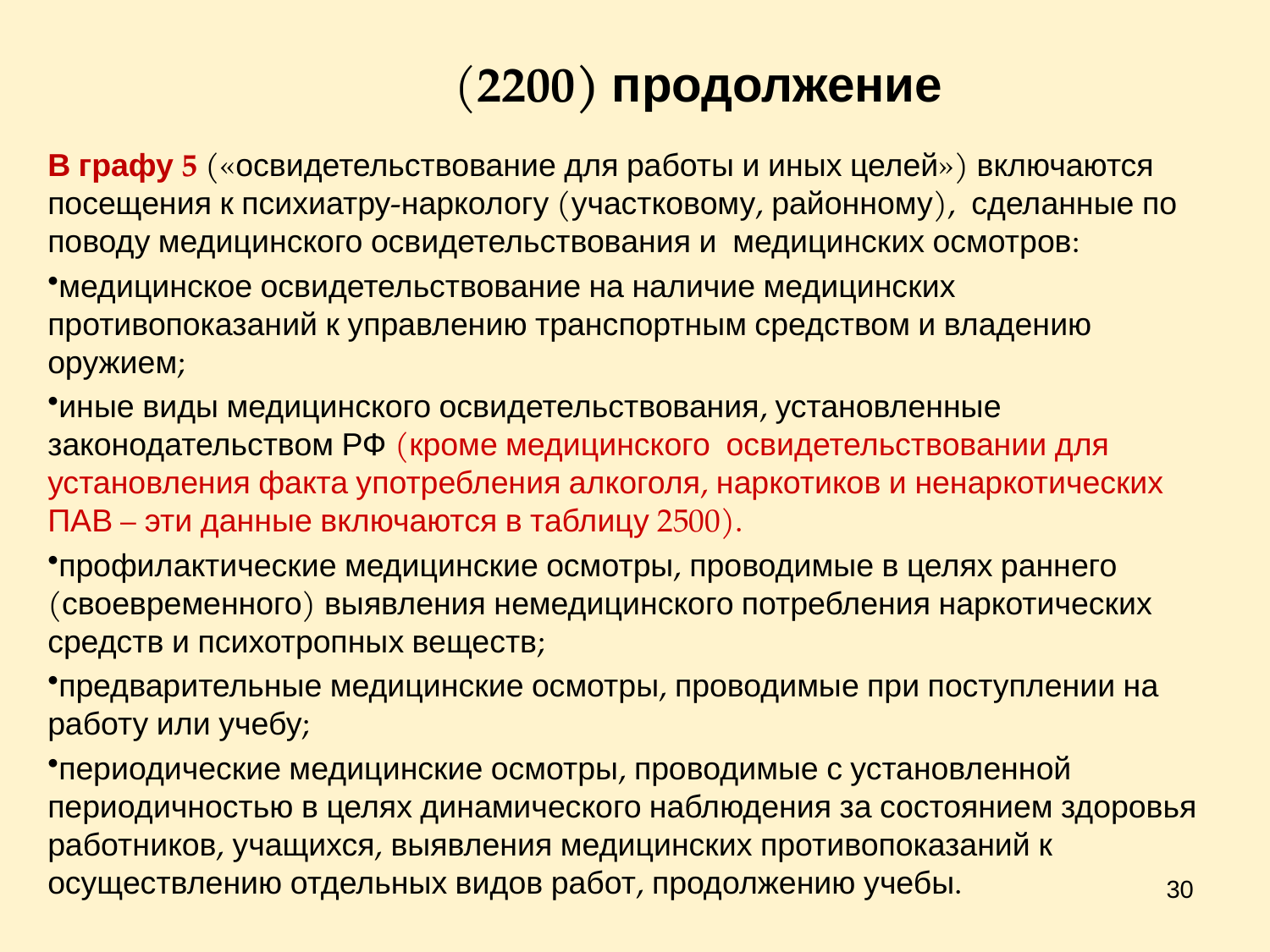

# (2200) продолжение
В графу 5 («освидетельствование для работы и иных целей») включаются посещения к психиатру-наркологу (участковому, районному),  сделанные по поводу медицинского освидетельствования и  медицинских осмотров:
медицинское освидетельствование на наличие медицинских противопоказаний к управлению транспортным средством и владению оружием;
иные виды медицинского освидетельствования, установленные законодательством РФ (кроме медицинского  освидетельствовании для установления факта употребления алкоголя, наркотиков и ненаркотических ПАВ – эти данные включаются в таблицу 2500).
профилактические медицинские осмотры, проводимые в целях раннего (своевременного) выявления немедицинского потребления наркотических средств и психотропных веществ;
предварительные медицинские осмотры, проводимые при поступлении на работу или учебу;
периодические медицинские осмотры, проводимые с установленной периодичностью в целях динамического наблюдения за состоянием здоровья работников, учащихся, выявления медицинских противопоказаний к осуществлению отдельных видов работ, продолжению учебы.

30